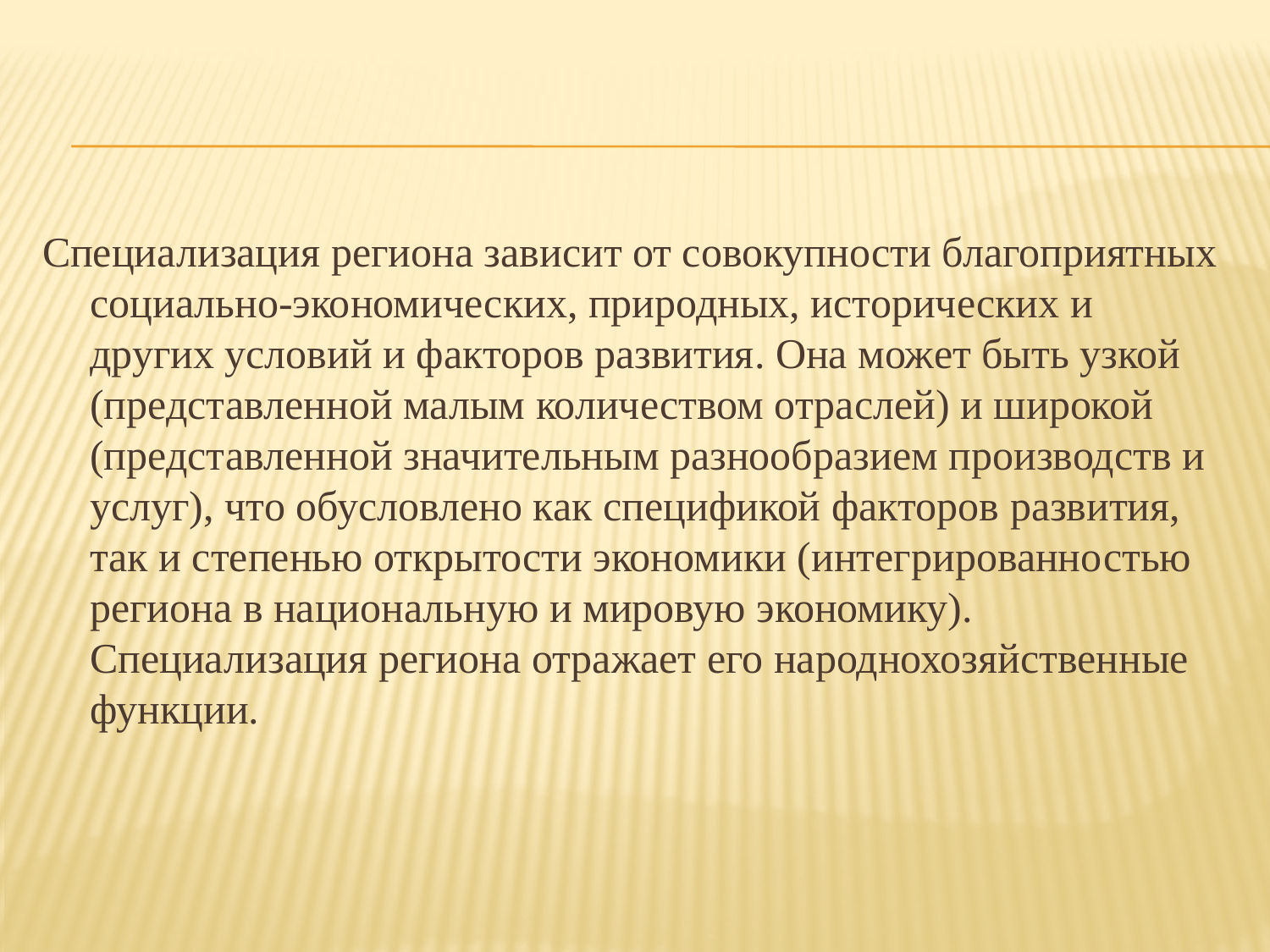

Специализация региона зависит от совокупности благоприятных социально-экономических, природных, исторических и других условий и факторов развития. Она может быть узкой (представленной малым количеством отраслей) и широкой (представленной значительным разнообразием производств и услуг), что обусловлено как спецификой факторов развития, так и степенью открытости экономики (интегрированностью региона в национальную и мировую экономику). Специализация региона отражает его народнохозяйственные функции.